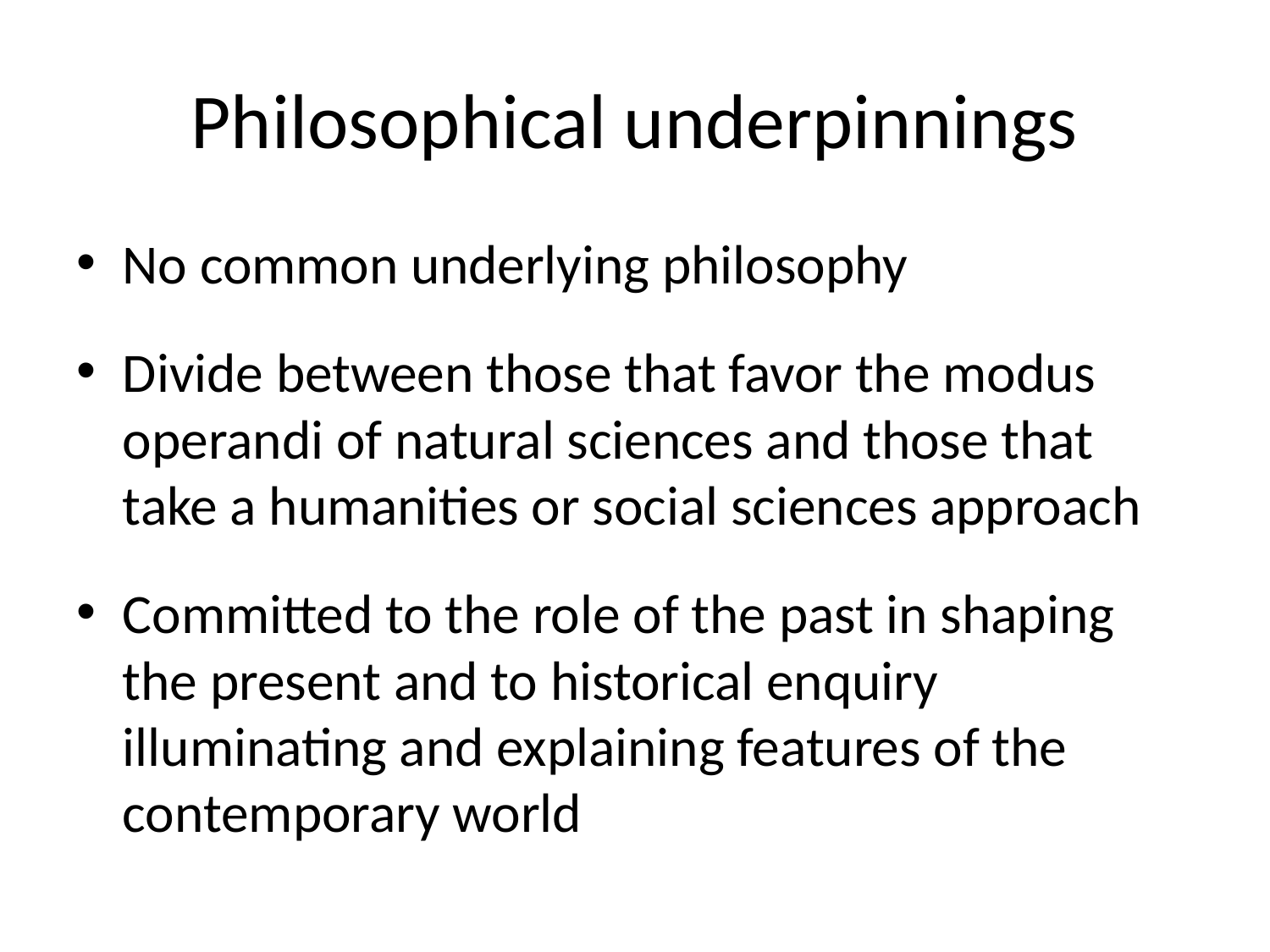

# Philosophical underpinnings
No common underlying philosophy
Divide between those that favor the modus operandi of natural sciences and those that take a humanities or social sciences approach
Committed to the role of the past in shaping the present and to historical enquiry illuminating and explaining features of the contemporary world